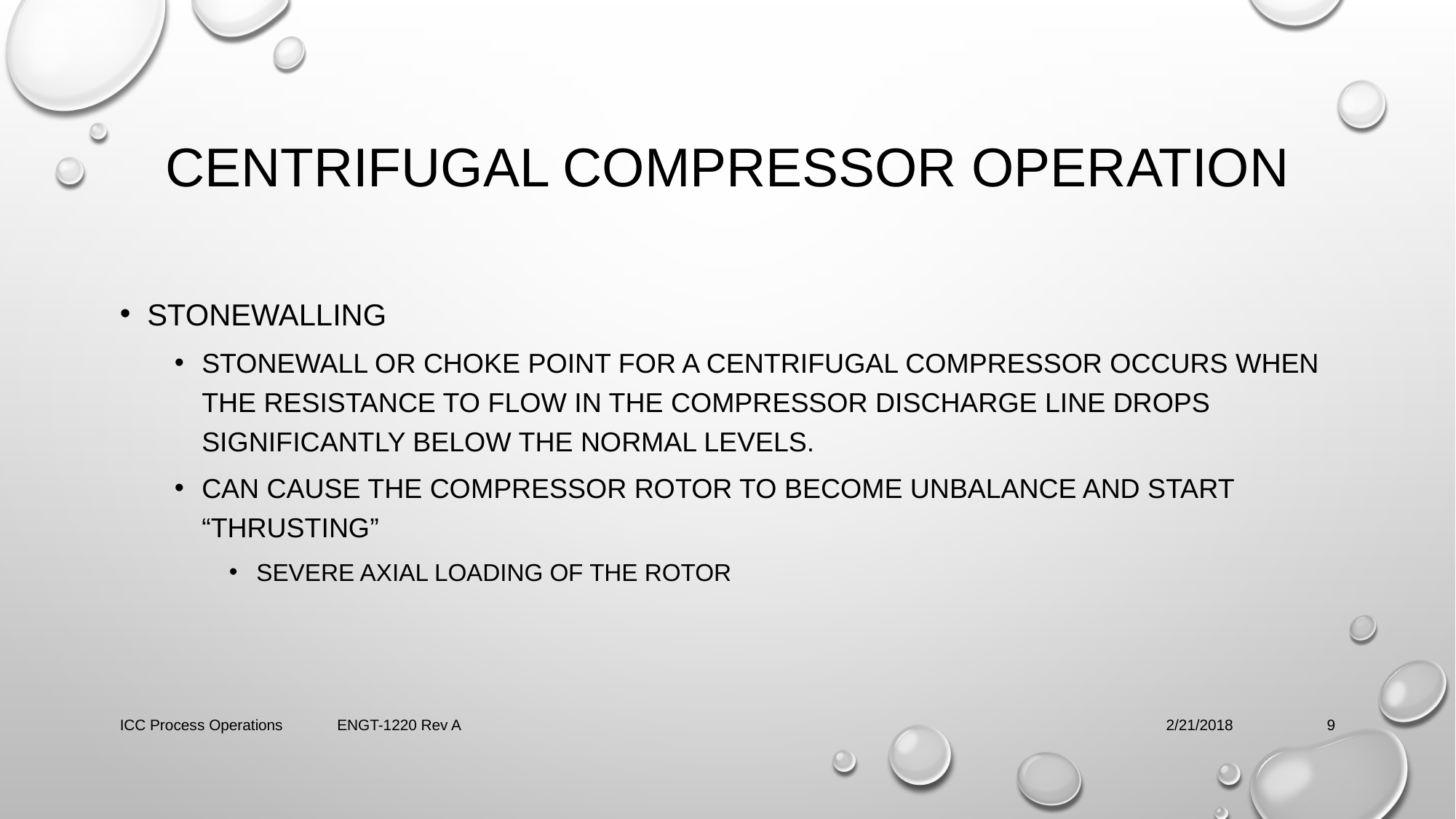

# centrifugal Compressor operation
Stonewalling
Stonewall or choke point for a centrifugal compressor occurs when the resistance to flow in the compressor discharge line drops significantly below the normal levels.
Can cause the compressor rotor to become unbalance and start “thrusting”
Severe axial loading of the rotor

ICC Process Operations             ENGT-1220 Rev A
2/21/2018
9